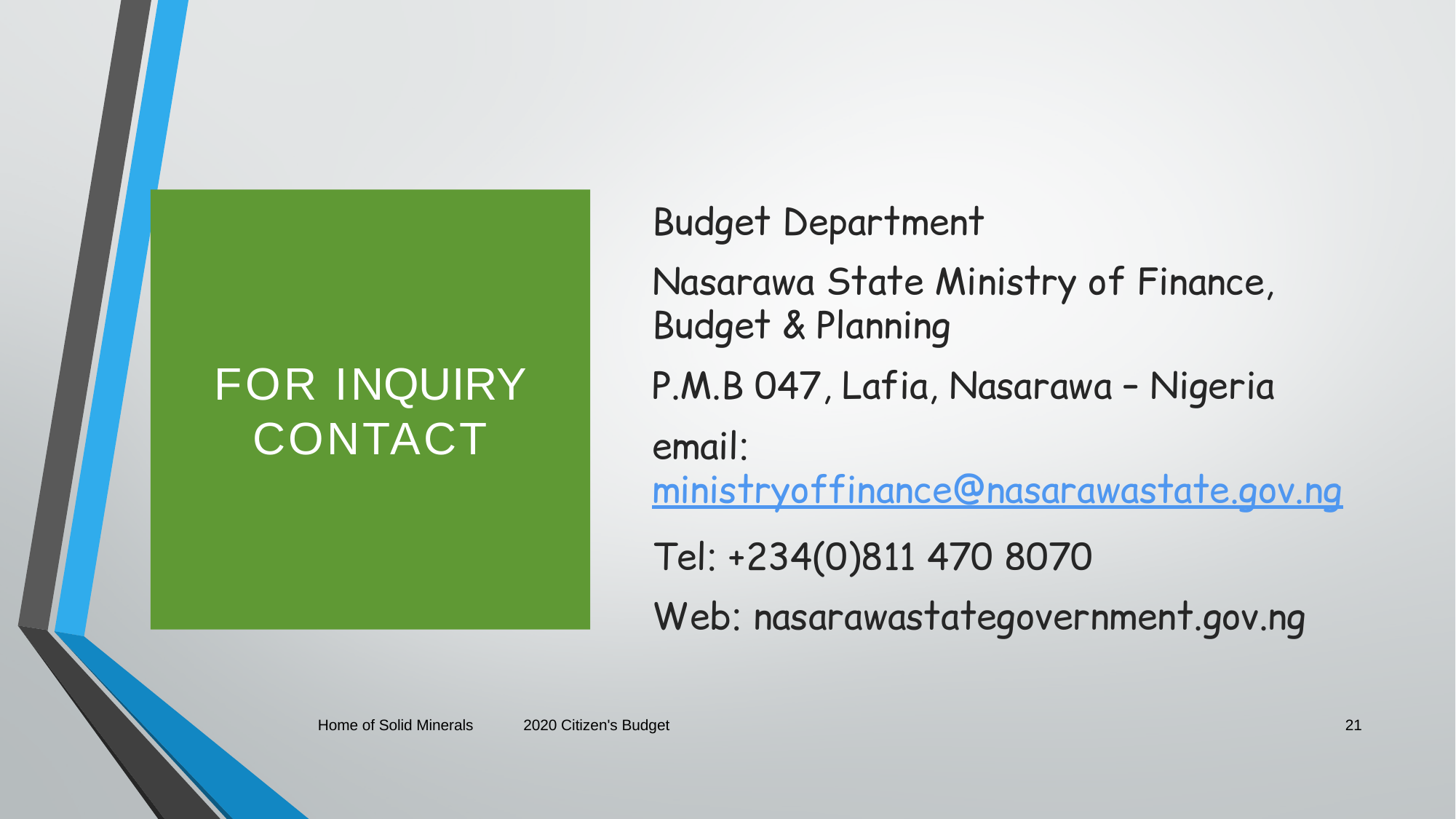

Budget Department
Nasarawa State Ministry of Finance, Budget & Planning
P.M.B 047, Lafia, Nasarawa – Nigeria
email: ministryoffinance@nasarawastate.gov.ng
Tel: +234(0)811 470 8070
Web: nasarawastategovernment.gov.ng
# For INQUIRY contact
Home of Solid Minerals            2020 Citizen's Budget
21